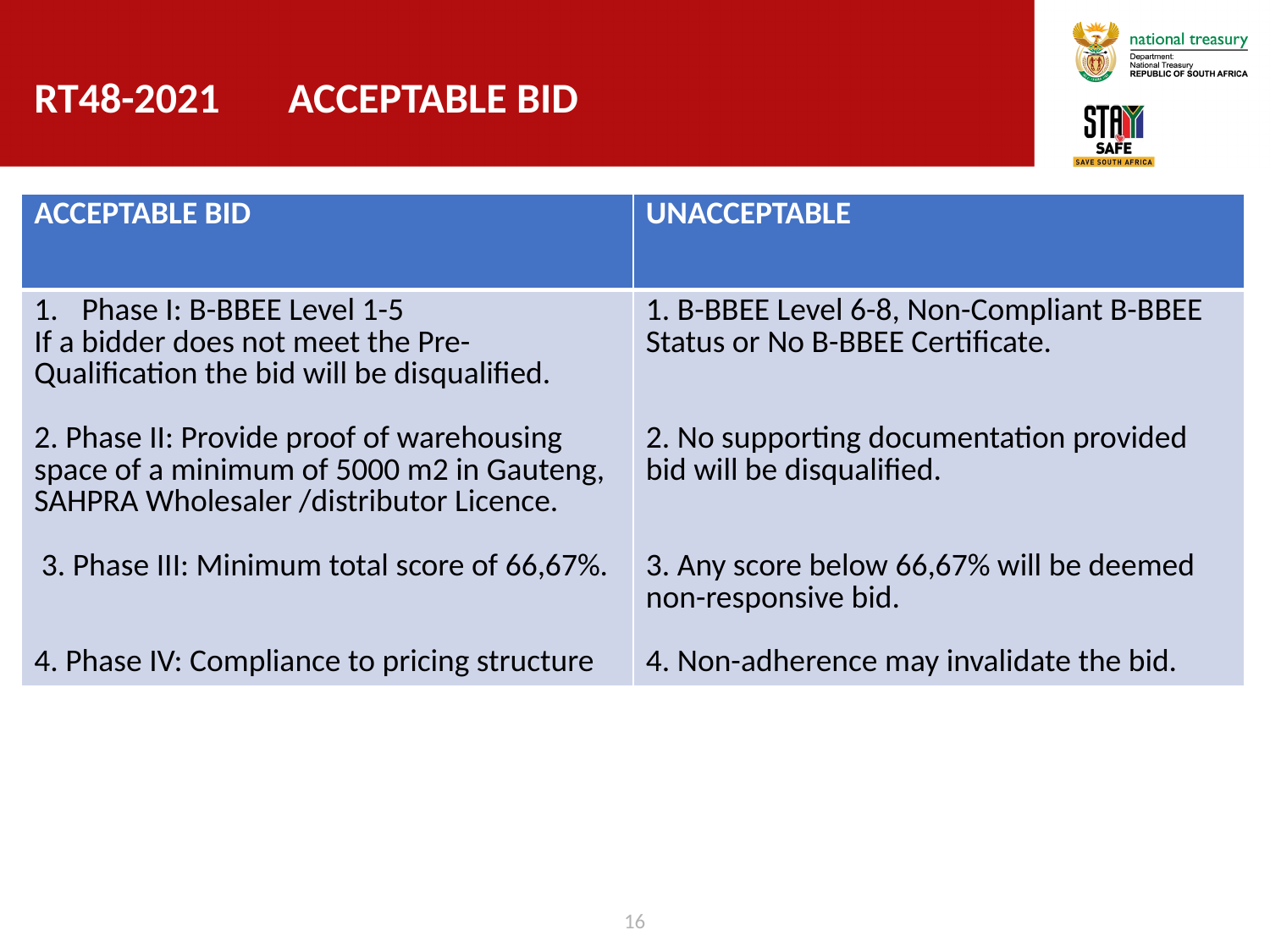

# Rt48-2021	acceptable bid
| ACCEPTABLE BID | UNACCEPTABLE |
| --- | --- |
| Phase I: B-BBEE Level 1-5 If a bidder does not meet the Pre-Qualification the bid will be disqualified. 2. Phase II: Provide proof of warehousing space of a minimum of 5000 m2 in Gauteng, SAHPRA Wholesaler /distributor Licence. 3. Phase III: Minimum total score of 66,67%. 4. Phase IV: Compliance to pricing structure | 1. B-BBEE Level 6-8, Non-Compliant B-BBEE Status or No B-BBEE Certificate. 2. No supporting documentation provided bid will be disqualified. 3. Any score below 66,67% will be deemed non-responsive bid. 4. Non-adherence may invalidate the bid. |
16